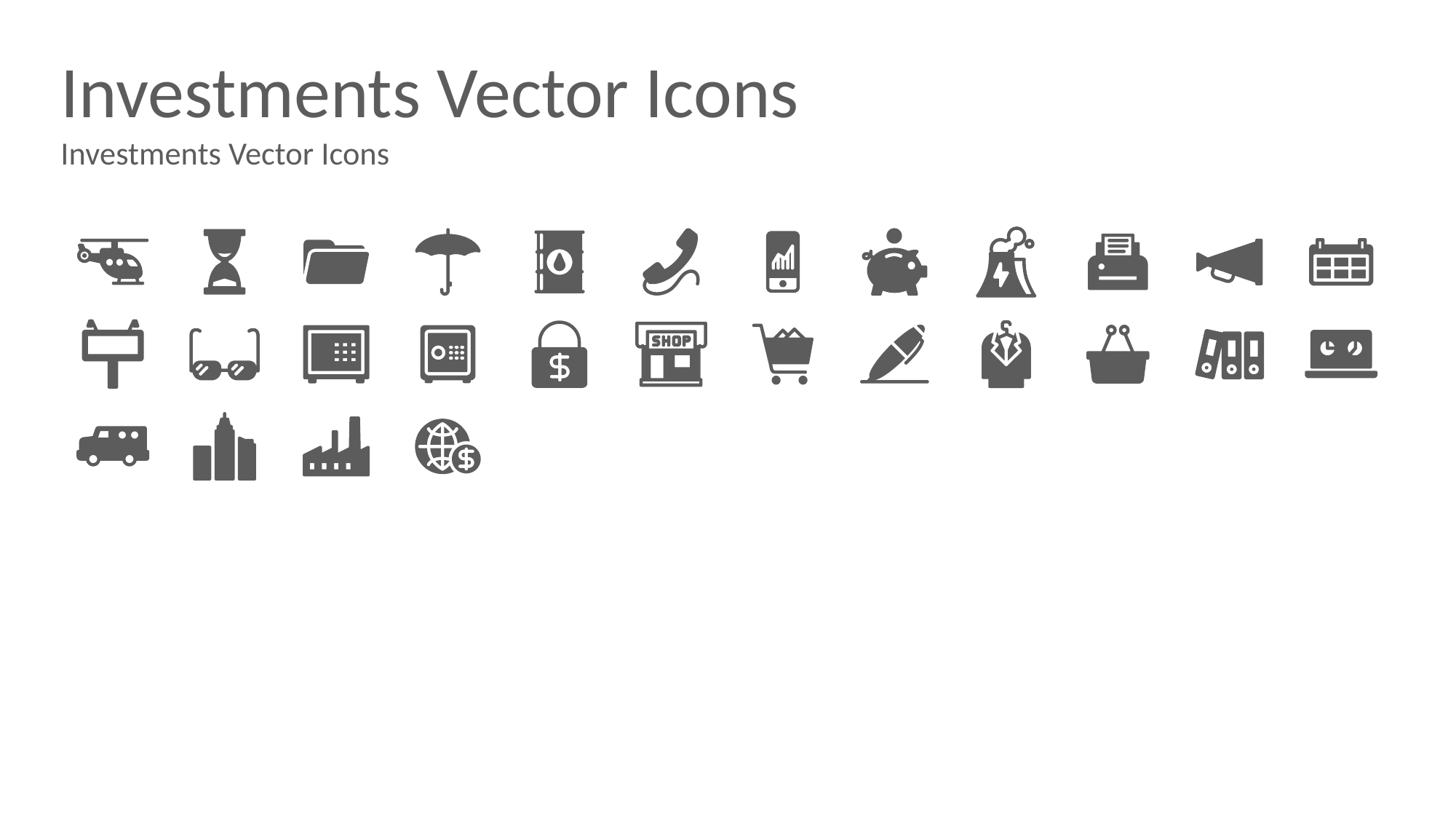

# Investments Vector Icons
Investments Vector Icons